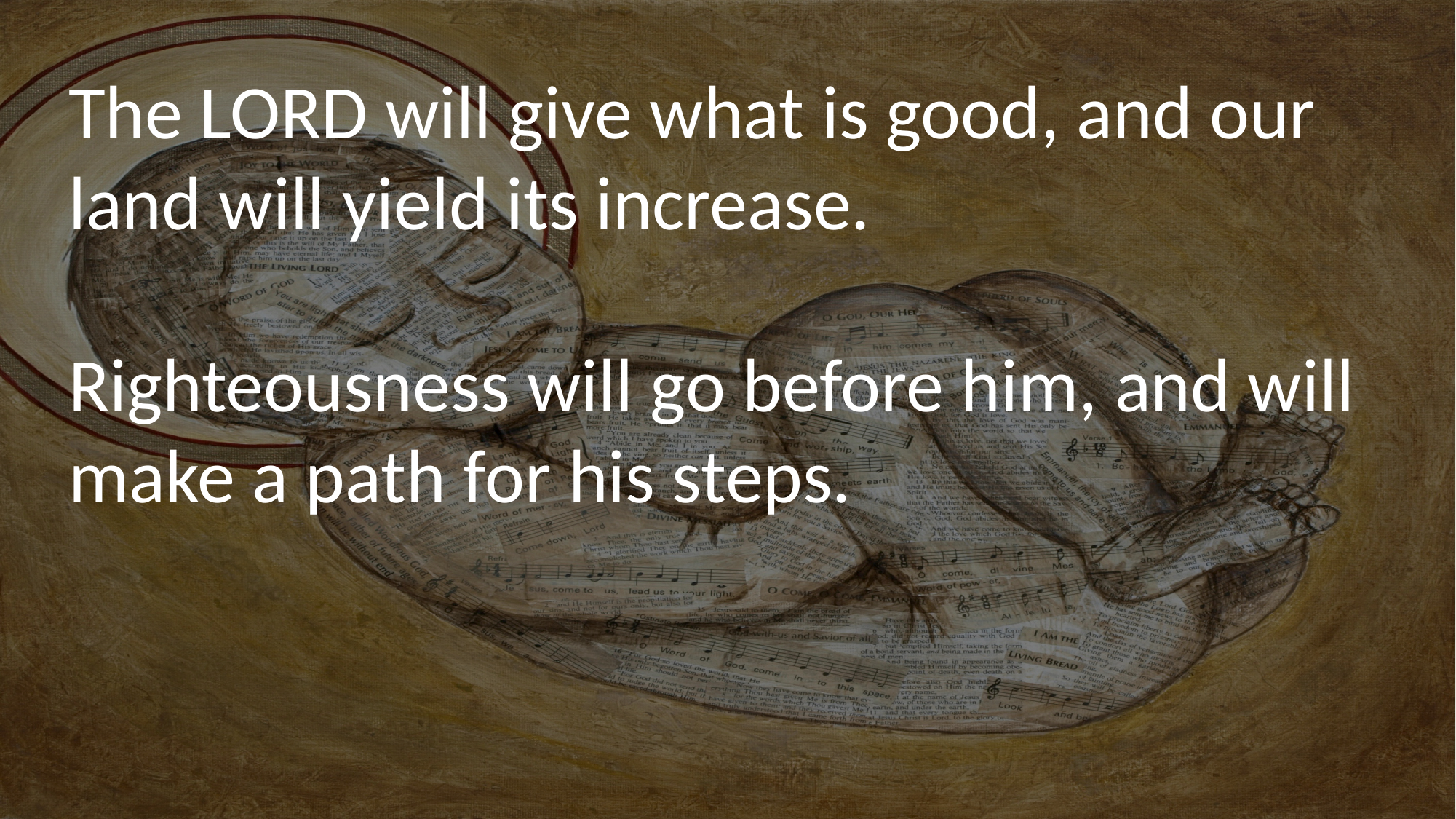

The LORD will give what is good, and our land will yield its increase.

Righteousness will go before him, and will make a path for his steps.